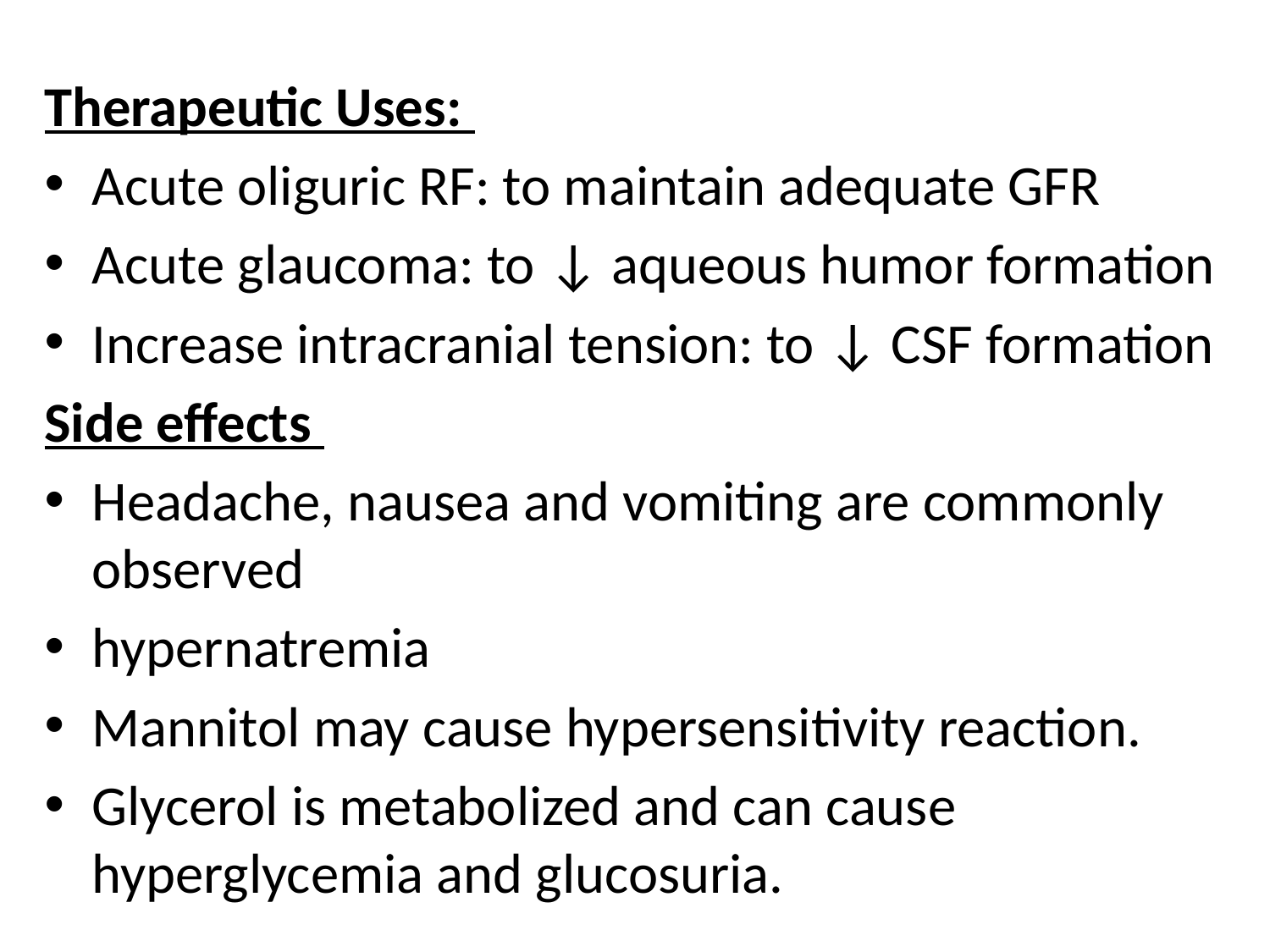

Therapeutic Uses:
Acute oliguric RF: to maintain adequate GFR
Acute glaucoma: to ↓ aqueous humor formation
Increase intracranial tension: to ↓ CSF formation
Side effects
Headache, nausea and vomiting are commonly observed
hypernatremia
Mannitol may cause hypersensitivity reaction.
Glycerol is metabolized and can cause hyperglycemia and glucosuria.